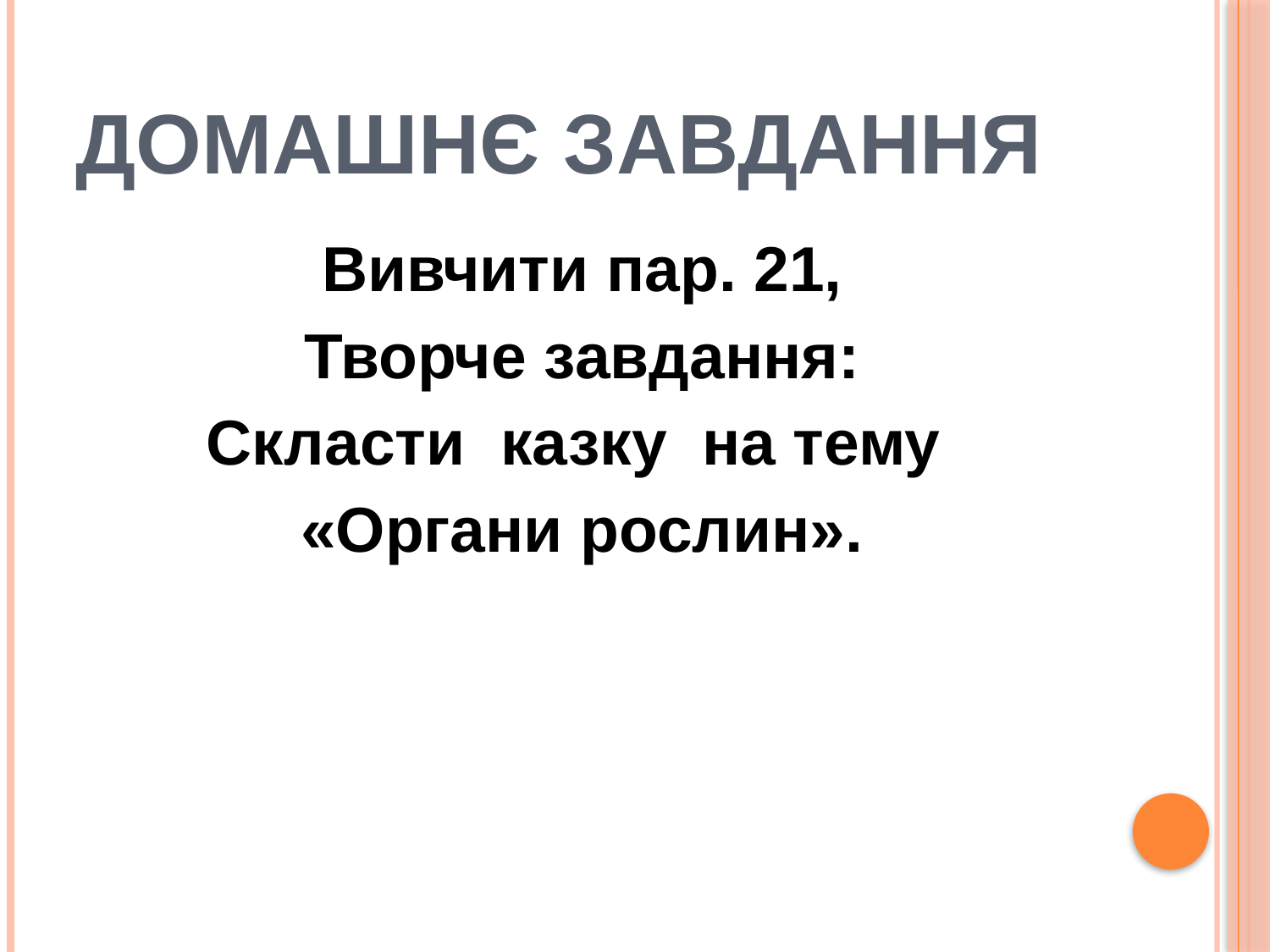

# Домашнє завдання
Вивчити пар. 21,
Творче завдання:
Скласти  казку  на тему
«Органи рослин».